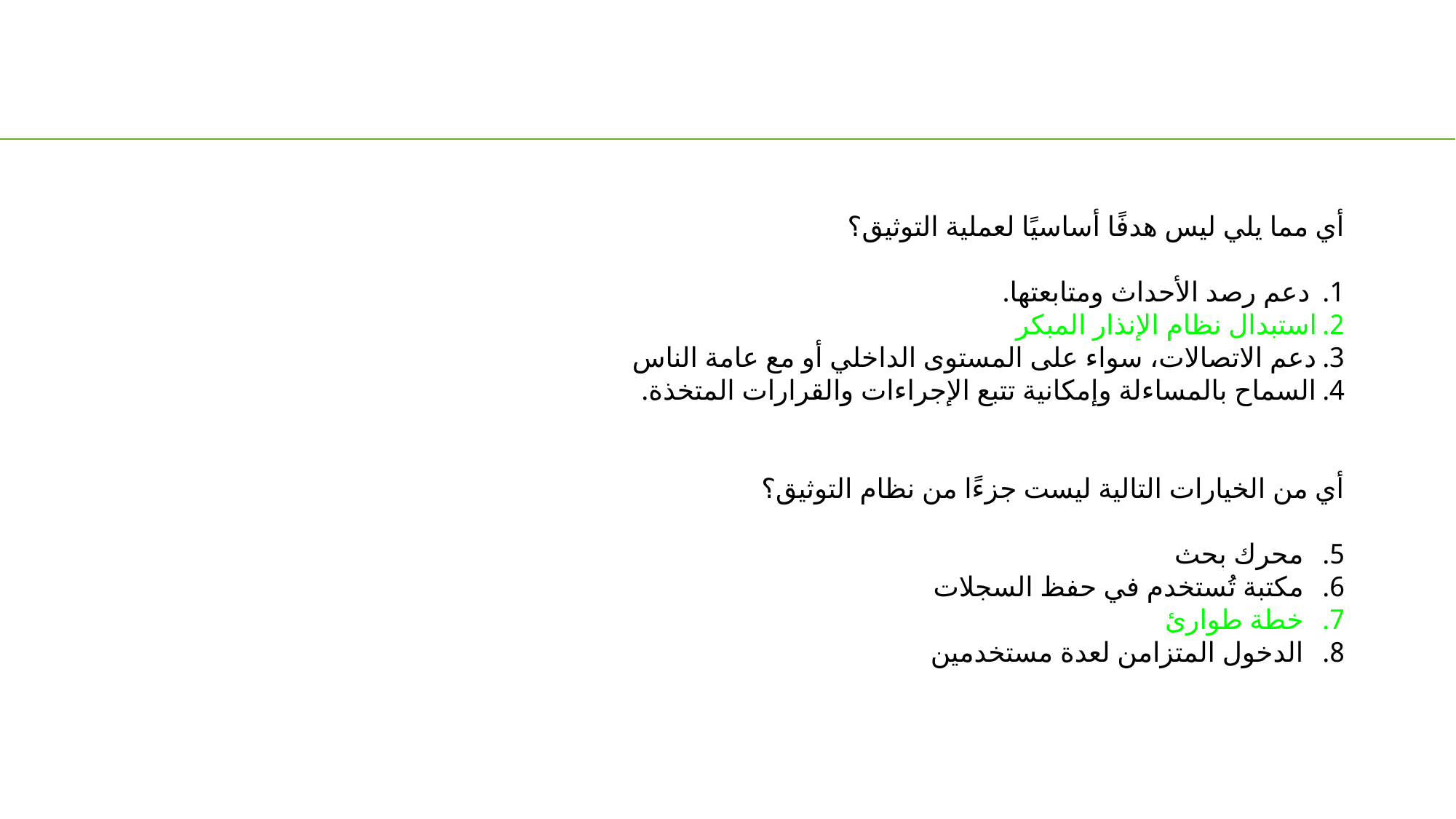

أي مما يلي ليس هدفًا أساسيًا لعملية التوثيق؟

 دعم رصد الأحداث ومتابعتها.
استبدال نظام الإنذار المبكر
دعم الاتصالات، سواء على المستوى الداخلي أو مع عامة الناس
السماح بالمساءلة وإمكانية تتبع الإجراءات والقرارات المتخذة.

أي من الخيارات التالية ليست جزءًا من نظام التوثيق؟

محرك بحث
مكتبة تُستخدم في حفظ السجلات
خطة طوارئ
الدخول المتزامن لعدة مستخدمين